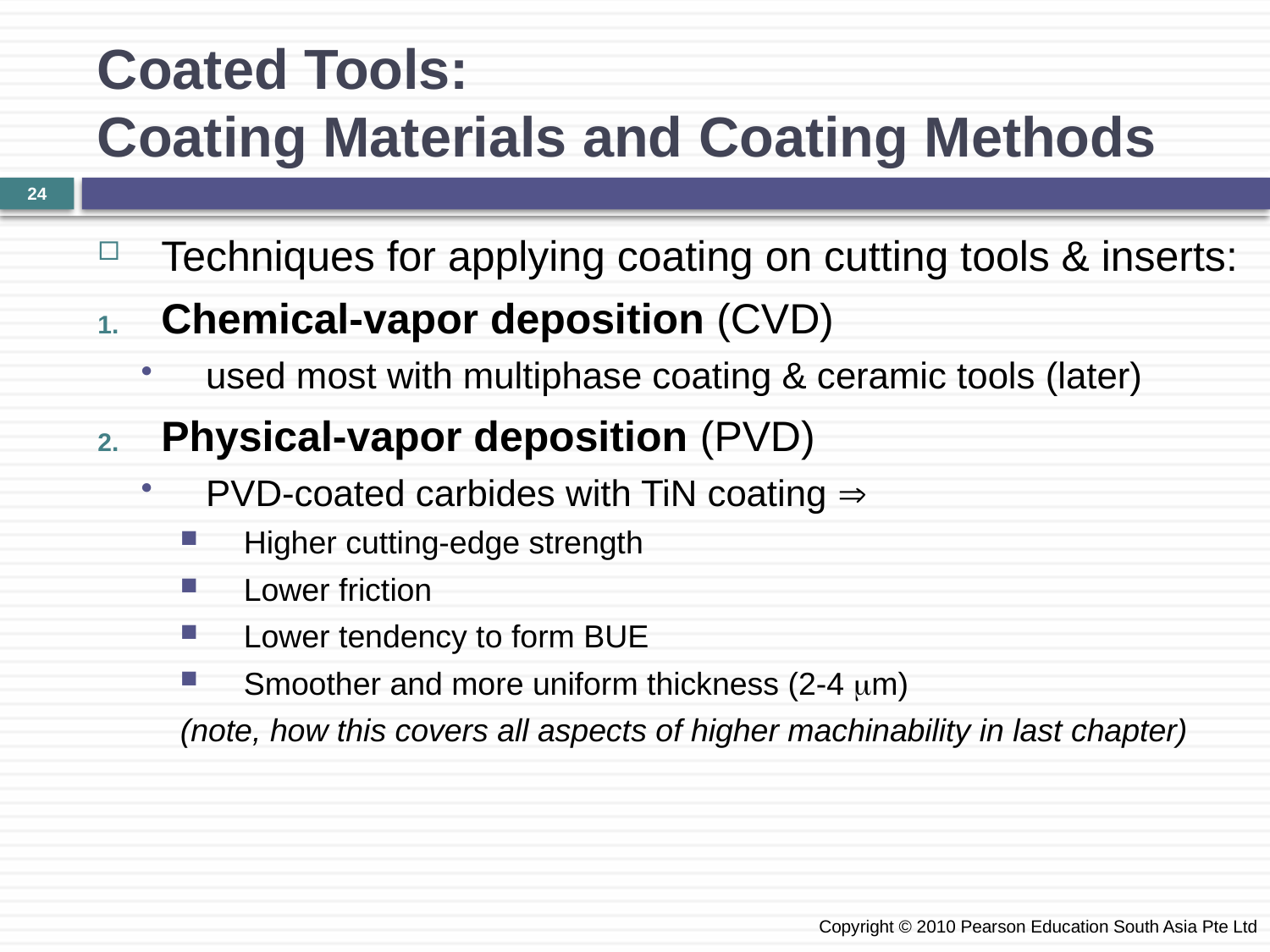

Coated Tools:
Coating Materials and Coating Methods
24
Techniques for applying coating on cutting tools & inserts:
Chemical-vapor deposition (CVD)
used most with multiphase coating & ceramic tools (later)
Physical-vapor deposition (PVD)
PVD-coated carbides with TiN coating ⇒
Higher cutting-edge strength
Lower friction
Lower tendency to form BUE
Smoother and more uniform thickness (2-4 μm)
(note, how this covers all aspects of higher machinability in last chapter)

   Copyright © 2010 Pearson Education South Asia Pte Ltd